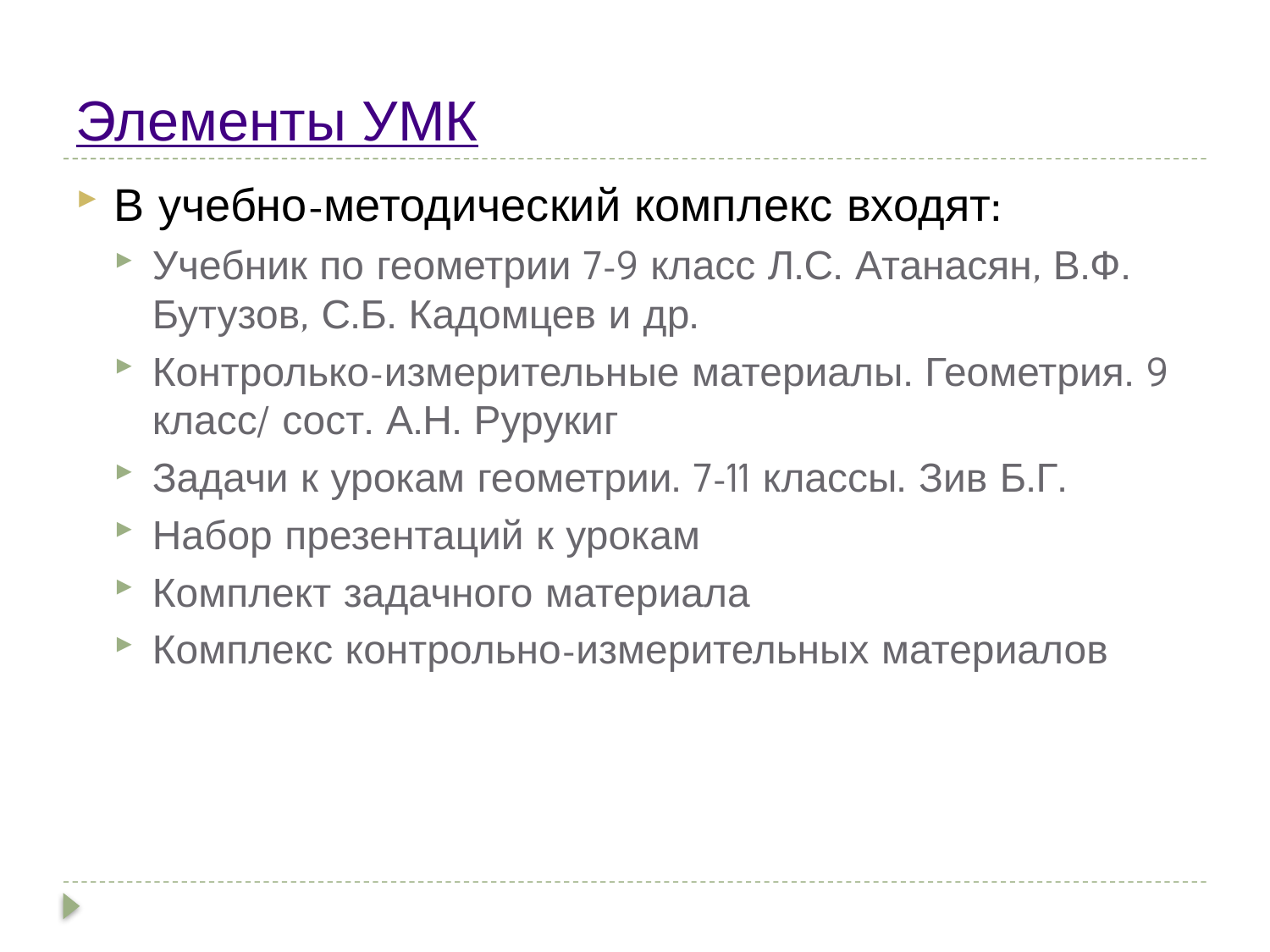

# Элементы УМК
В учебно-методический комплекс входят:
Учебник по геометрии 7-9 класс Л.С. Атанасян, В.Ф. Бутузов, С.Б. Кадомцев и др.
Контролько-измерительные материалы. Геометрия. 9 класс/ сост. А.Н. Рурукиг
Задачи к урокам геометрии. 7-11 классы. Зив Б.Г.
Набор презентаций к урокам
Комплект задачного материала
Комплекс контрольно-измерительных материалов